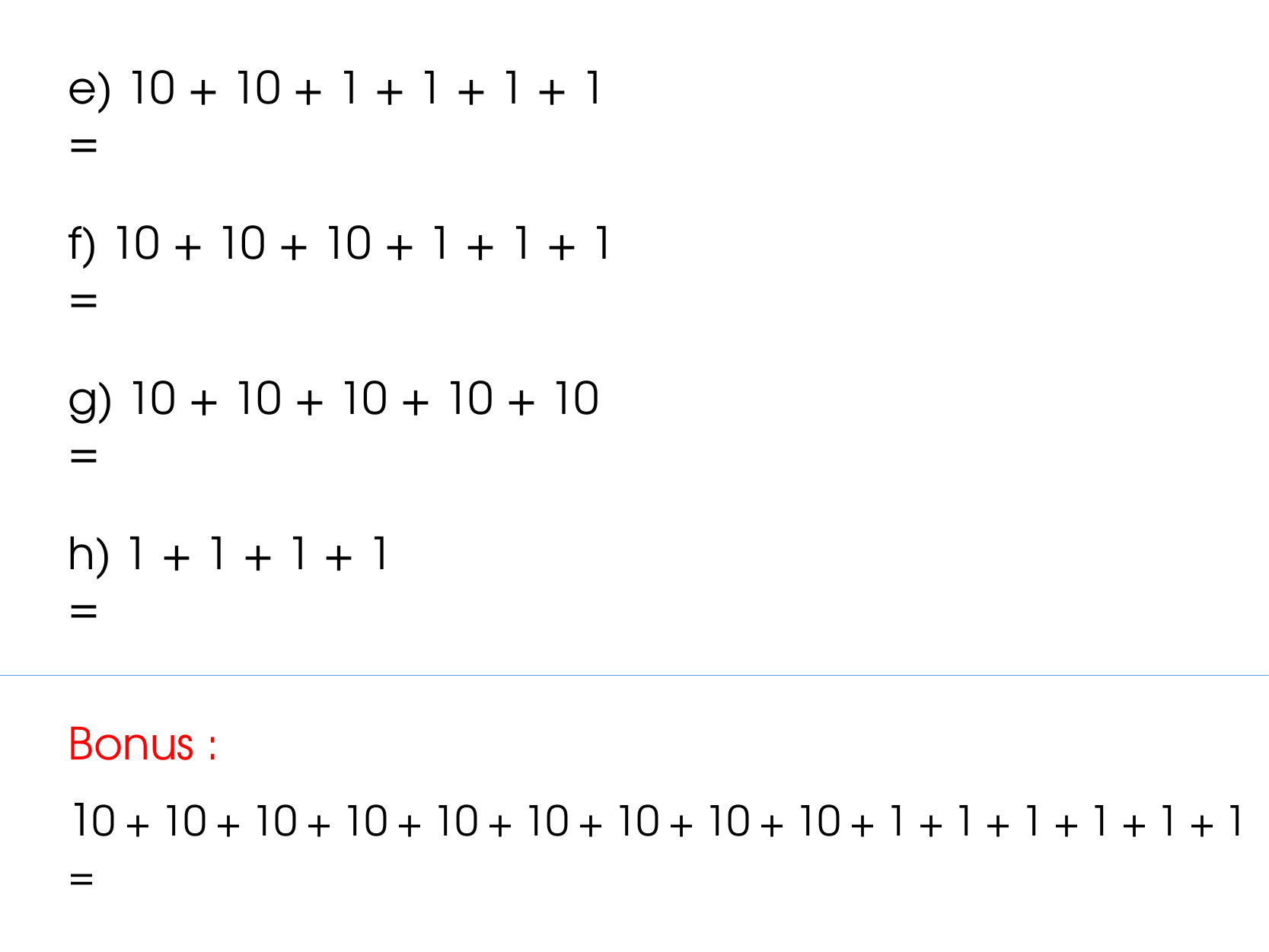

e) 10 + 10 + 1 + 1 + 1 + 1 =
f) 10 + 10 + 10 + 1 + 1 + 1 =
g) 10 + 10 + 10 + 10 + 10 =
h) 1 + 1 + 1 + 1 =
Bonus :
10 + 10 + 10 + 10 + 10 + 10 + 10 + 10 + 10 + 1 + 1 + 1 + 1 + 1 + 1 =